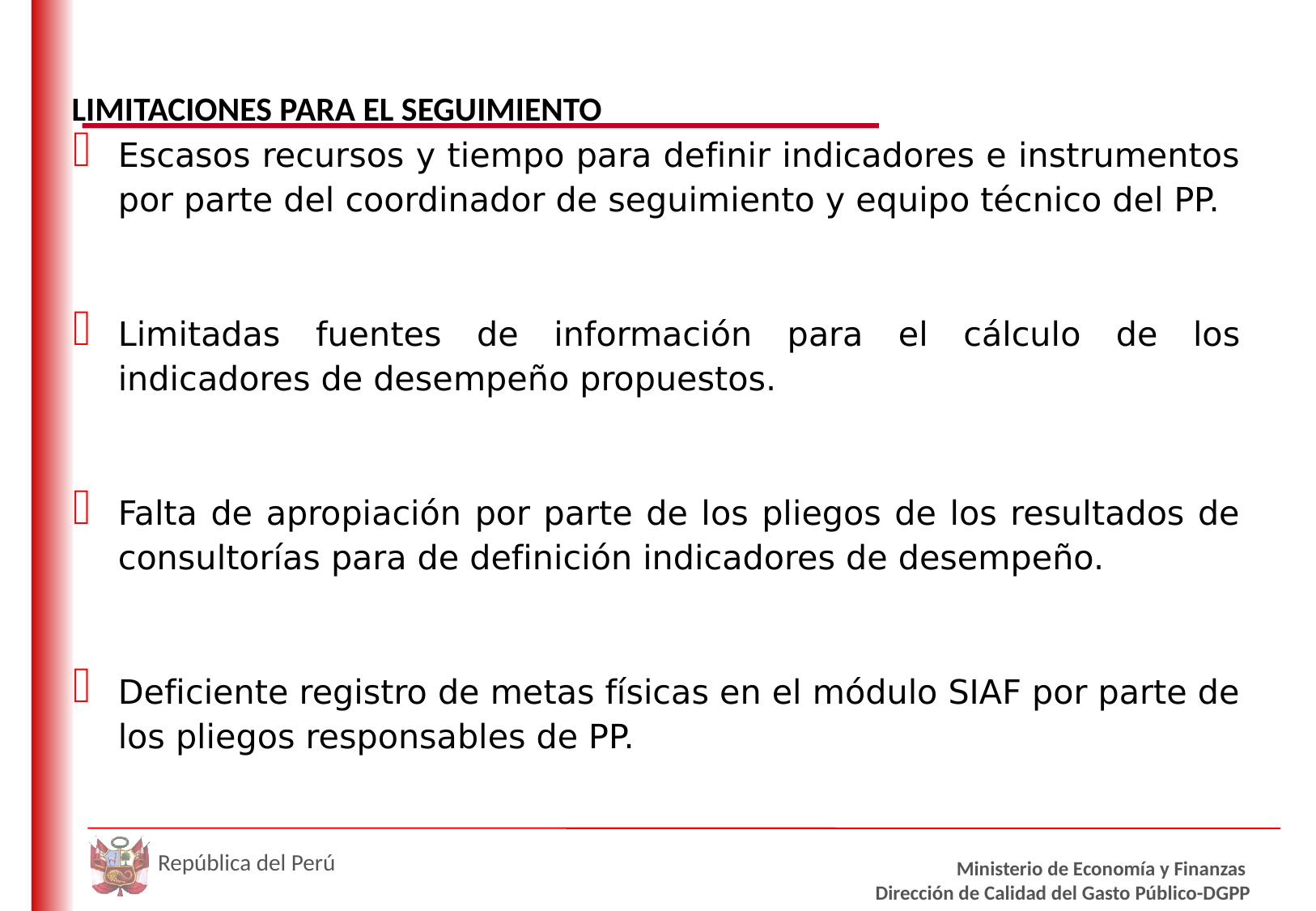

# LIMITACIONES PARA EL SEGUIMIENTO
Escasos recursos y tiempo para definir indicadores e instrumentos por parte del coordinador de seguimiento y equipo técnico del PP.

Limitadas fuentes de información para el cálculo de los indicadores de desempeño propuestos.

Falta de apropiación por parte de los pliegos de los resultados de consultorías para de definición indicadores de desempeño.

Deficiente registro de metas físicas en el módulo SIAF por parte de los pliegos responsables de PP.